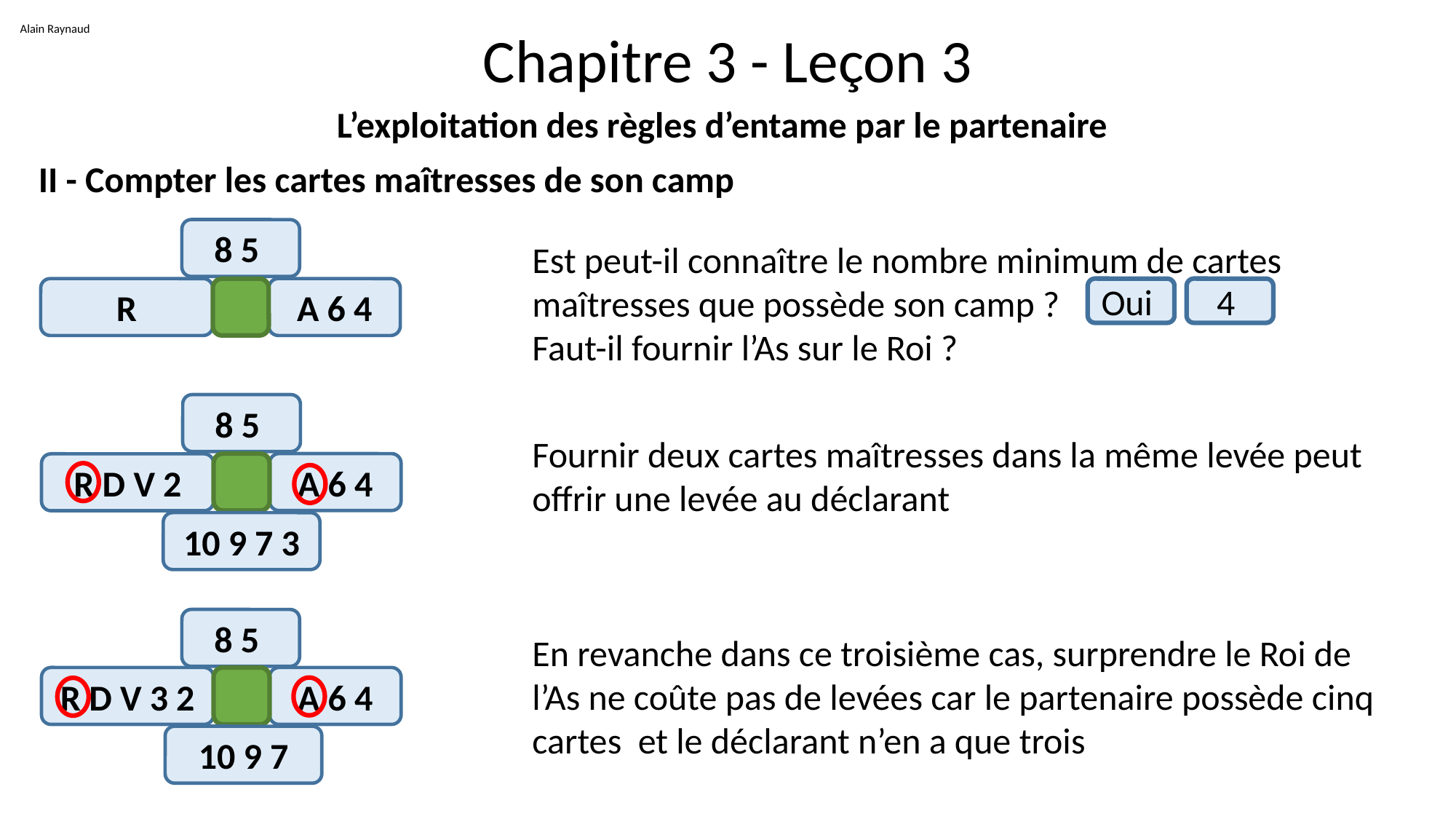

Alain Raynaud
# Chapitre 3 - Leçon 3
L’exploitation des règles d’entame par le partenaire
II - Compter les cartes maîtresses de son camp

8 5
R

A 6 4
Est peut-il connaître le nombre minimum de cartes maîtresses que possède son camp ?
Faut-il fournir l’As sur le Roi ?
Oui
4
8 5

A 6 4
R D V 2
10 9 7 3
Fournir deux cartes maîtresses dans la même levée peut offrir une levée au déclarant

8 5
R D V 3 2

A 6 4
10 9 7
En revanche dans ce troisième cas, surprendre le Roi de l’As ne coûte pas de levées car le partenaire possède cinq cartes  et le déclarant n’en a que trois